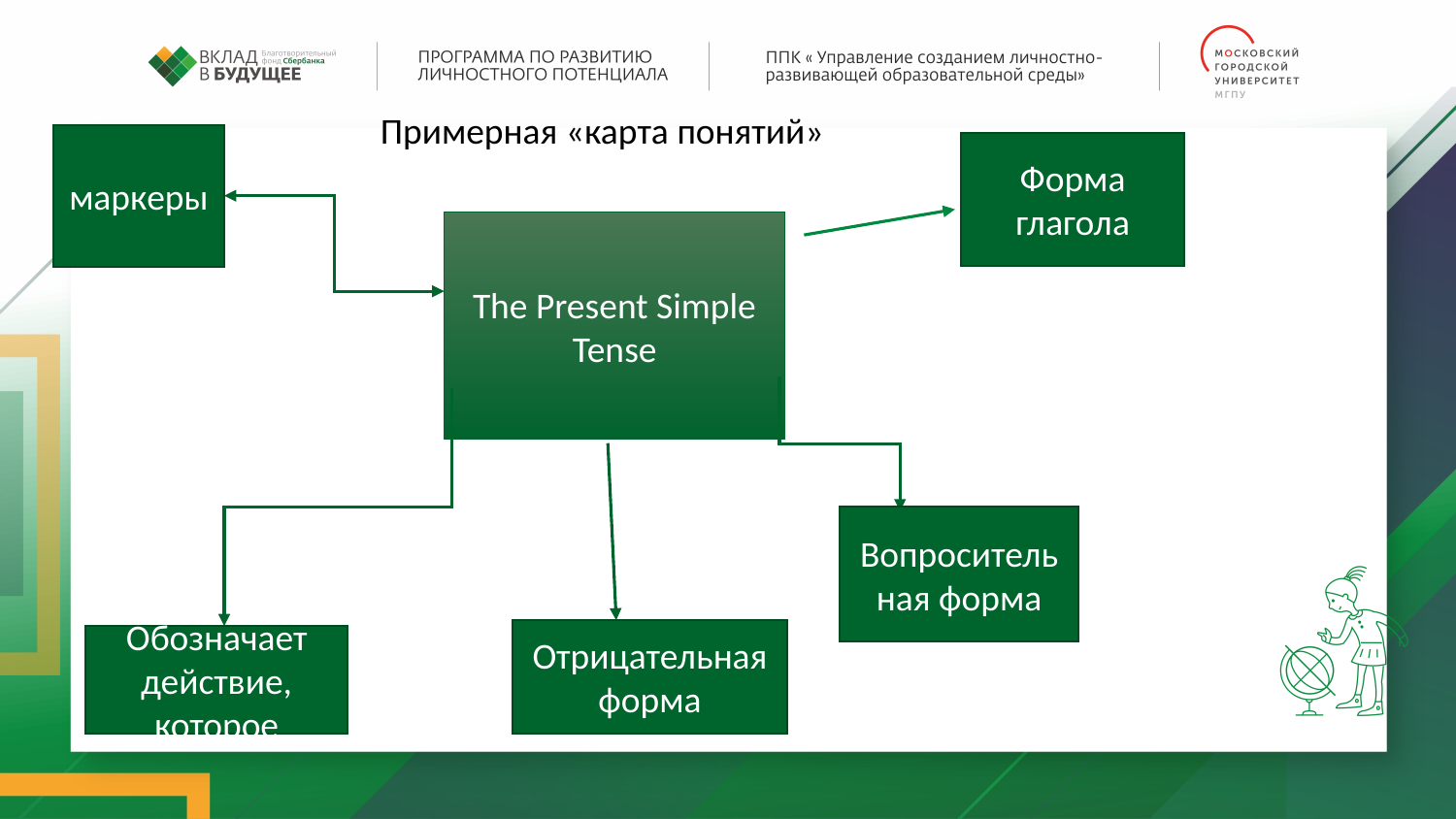

Примерная «карта понятий»
маркеры
Форма глагола

The Present Simple Tense
Вопросительная форма
Отрицательная форма
Обозначает действие, которое